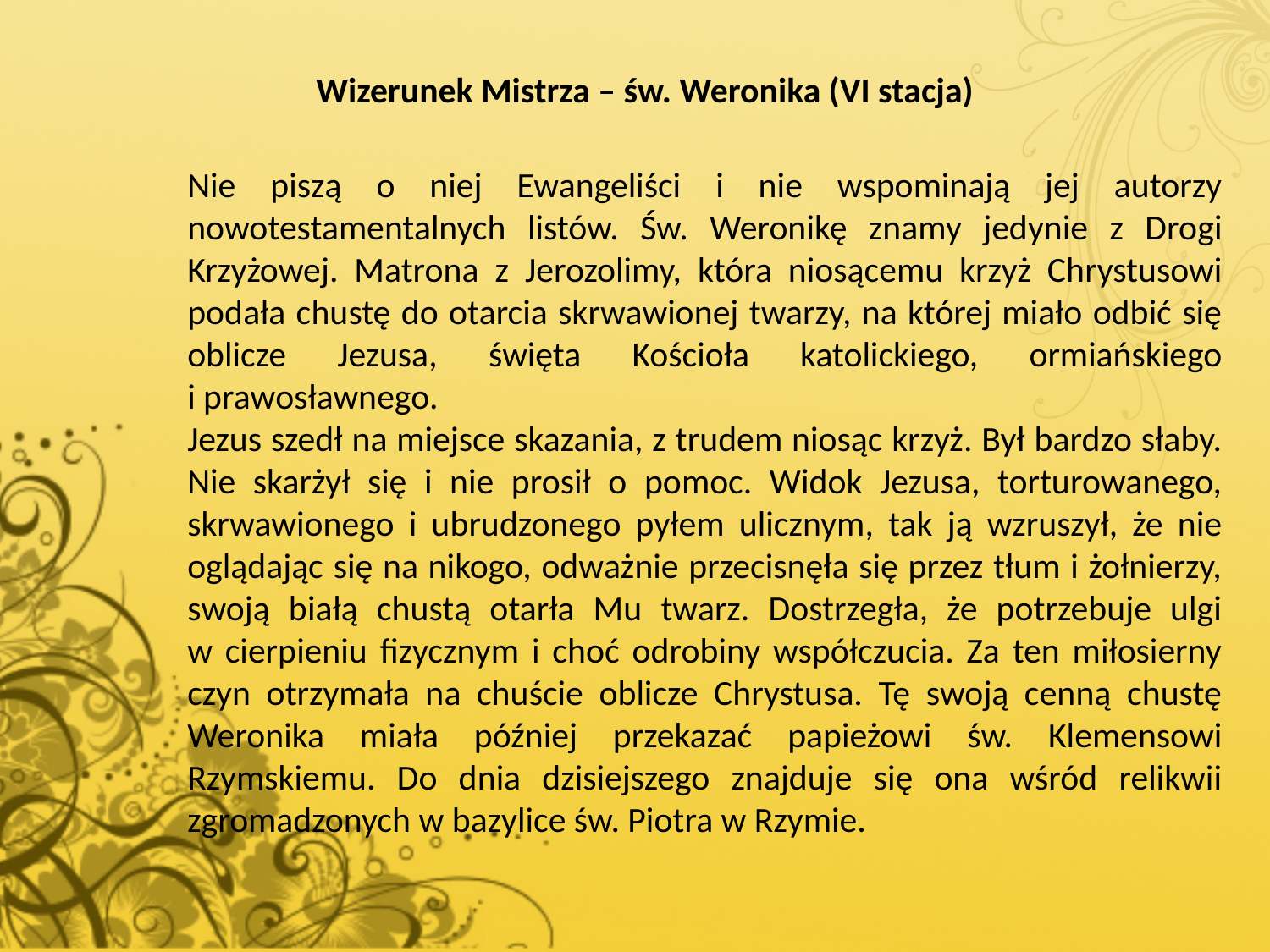

Wizerunek Mistrza – św. Weronika (VI stacja)
Nie piszą o niej Ewangeliści i nie wspominają jej autorzy nowotestamentalnych listów. Św. Weronikę znamy jedynie z Drogi Krzyżowej. Matrona z Jerozolimy, która niosącemu krzyż Chrystusowi podała chustę do otarcia skrwawionej twarzy, na której miało odbić się oblicze Jezusa, święta Kościoła katolickiego, ormiańskiego
i prawosławnego.
Jezus szedł na miejsce skazania, z trudem niosąc krzyż. Był bardzo słaby. Nie skarżył się i nie prosił o pomoc. Widok Jezusa, torturowanego, skrwawionego i ubrudzonego pyłem ulicznym, tak ją wzruszył, że nie oglądając się na nikogo, odważnie przecisnęła się przez tłum i żołnierzy, swoją białą chustą otarła Mu twarz. Dostrzegła, że potrzebuje ulgi
w cierpieniu fizycznym i choć odrobiny współczucia. Za ten miłosierny czyn otrzymała na chuście oblicze Chrystusa. Tę swoją cenną chustę Weronika miała później przekazać papieżowi św. Klemensowi Rzymskiemu. Do dnia dzisiejszego znajduje się ona wśród relikwii zgromadzonych w bazylice św. Piotra w Rzymie.